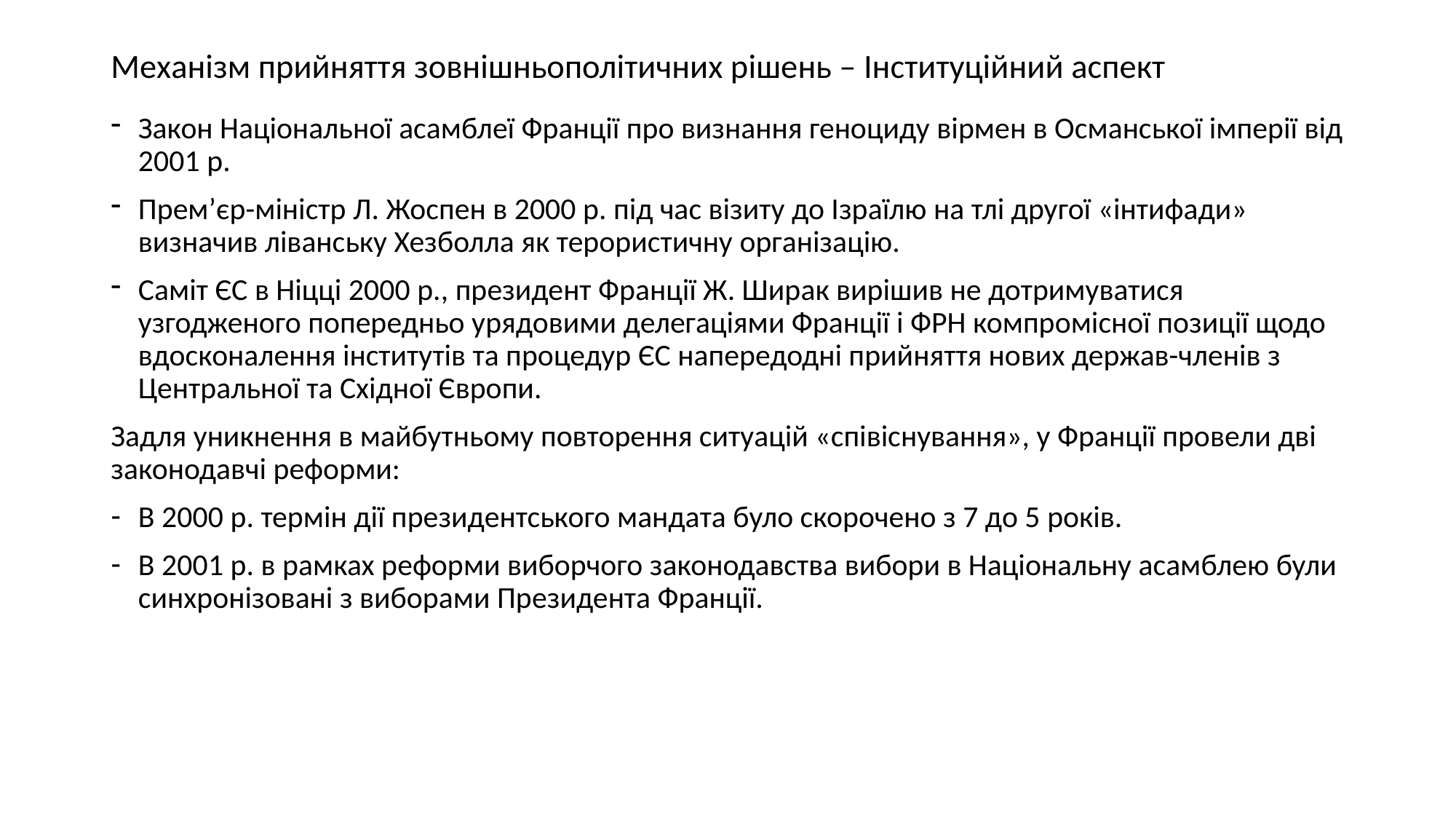

# Механізм прийняття зовнішньополітичних рішень – Інституційний аспект
Закон Національної асамблеї Франції про визнання геноциду вірмен в Османської імперії від 2001 р.
Прем’єр-міністр Л. Жоспен в 2000 р. під час візиту до Ізраїлю на тлі другої «інтифади» визначив ліванську Хезболла як терористичну організацію.
Саміт ЄС в Ніцці 2000 р., президент Франції Ж. Ширак вирішив не дотримуватися узгодженого попередньо урядовими делегаціями Франції і ФРН компромісної позиції щодо вдосконалення інститутів та процедур ЄС напередодні прийняття нових держав-членів з Центральної та Східної Європи.
Задля уникнення в майбутньому повторення ситуацій «співіснування», у Франції провели дві законодавчі реформи:
В 2000 р. термін дії президентського мандата було скорочено з 7 до 5 років.
В 2001 р. в рамках реформи виборчого законодавства вибори в Національну асамблею були синхронізовані з виборами Президента Франції.